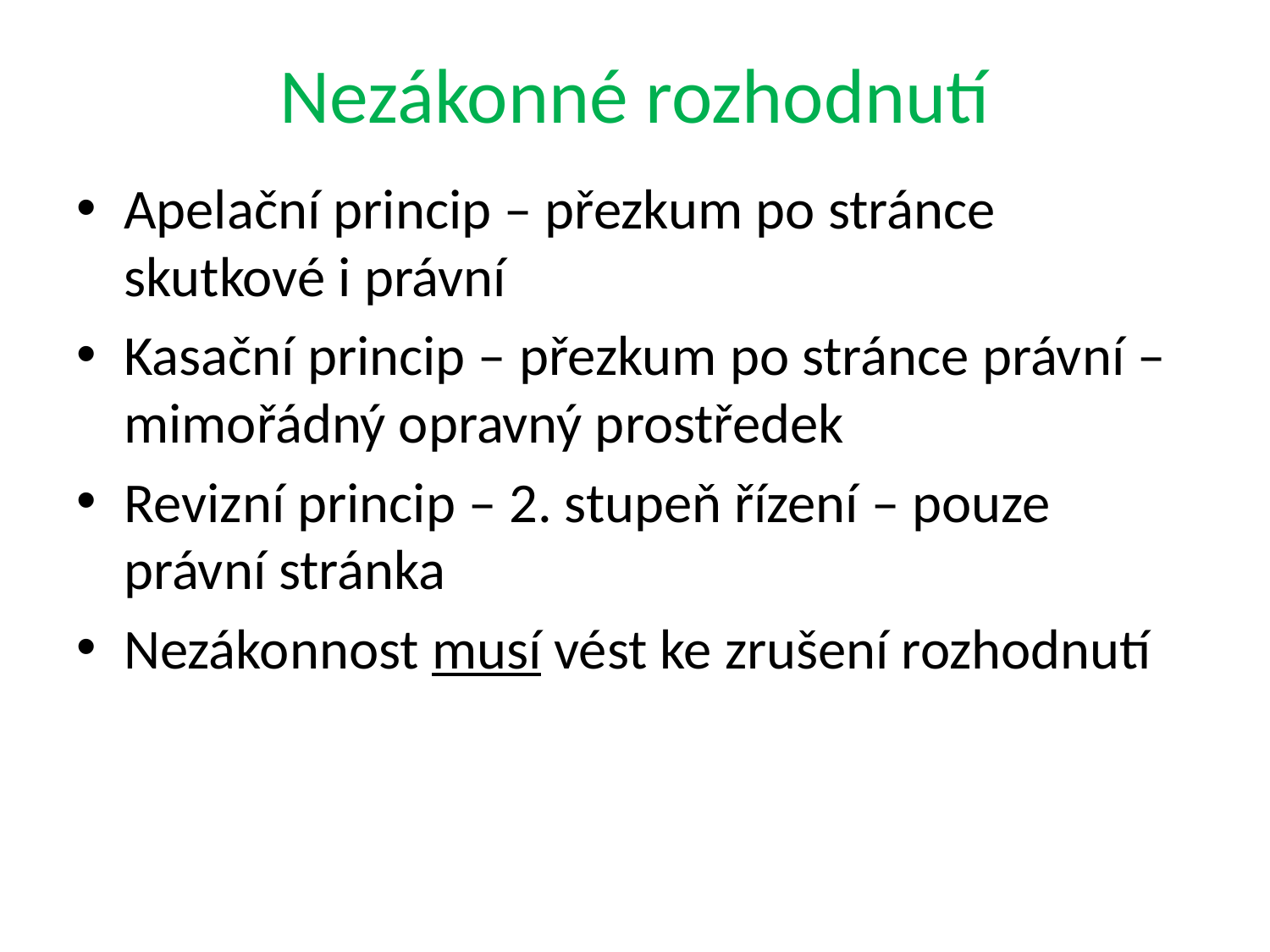

# Nezákonné rozhodnutí
Apelační princip – přezkum po stránce skutkové i právní
Kasační princip – přezkum po stránce právní – mimořádný opravný prostředek
Revizní princip – 2. stupeň řízení – pouze právní stránka
Nezákonnost musí vést ke zrušení rozhodnutí